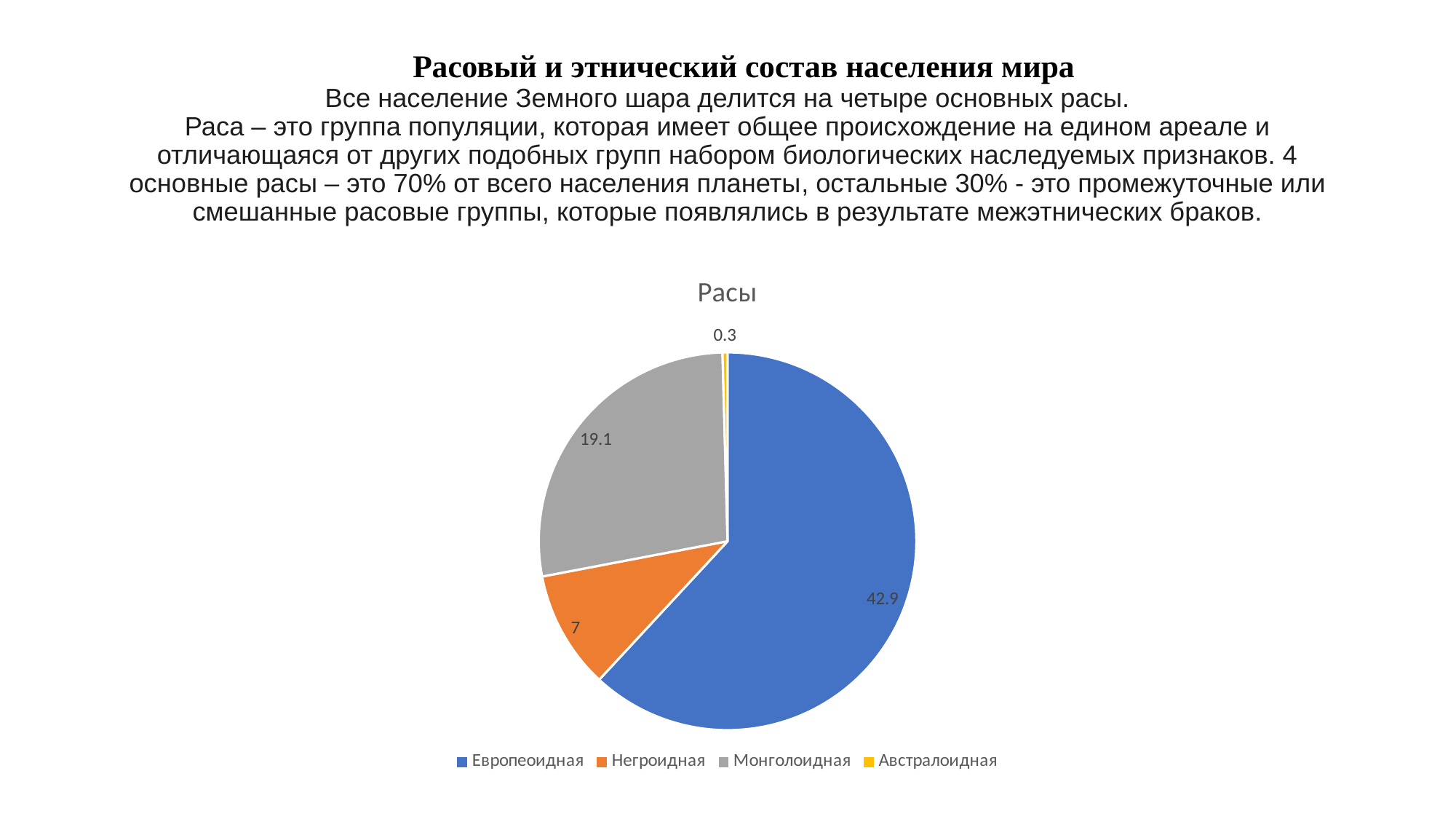

# Расовый и этнический состав населения мира Все население Земного шара делится на четыре основных расы. Раса – это группа популяции, которая имеет общее происхождение на едином ареале и отличающаяся от других подобных групп набором биологических наследуемых признаков. 4 основные расы – это 70% от всего населения планеты, остальные 30% - это промежуточные или смешанные расовые группы, которые появлялись в результате межэтнических браков.

### Chart:

| Category | Расы |
|---|---|
| Европеоидная | 42.9 |
| Негроидная | 7.0 |
| Монголоидная | 19.1 |
| Австралоидная | 0.3 |